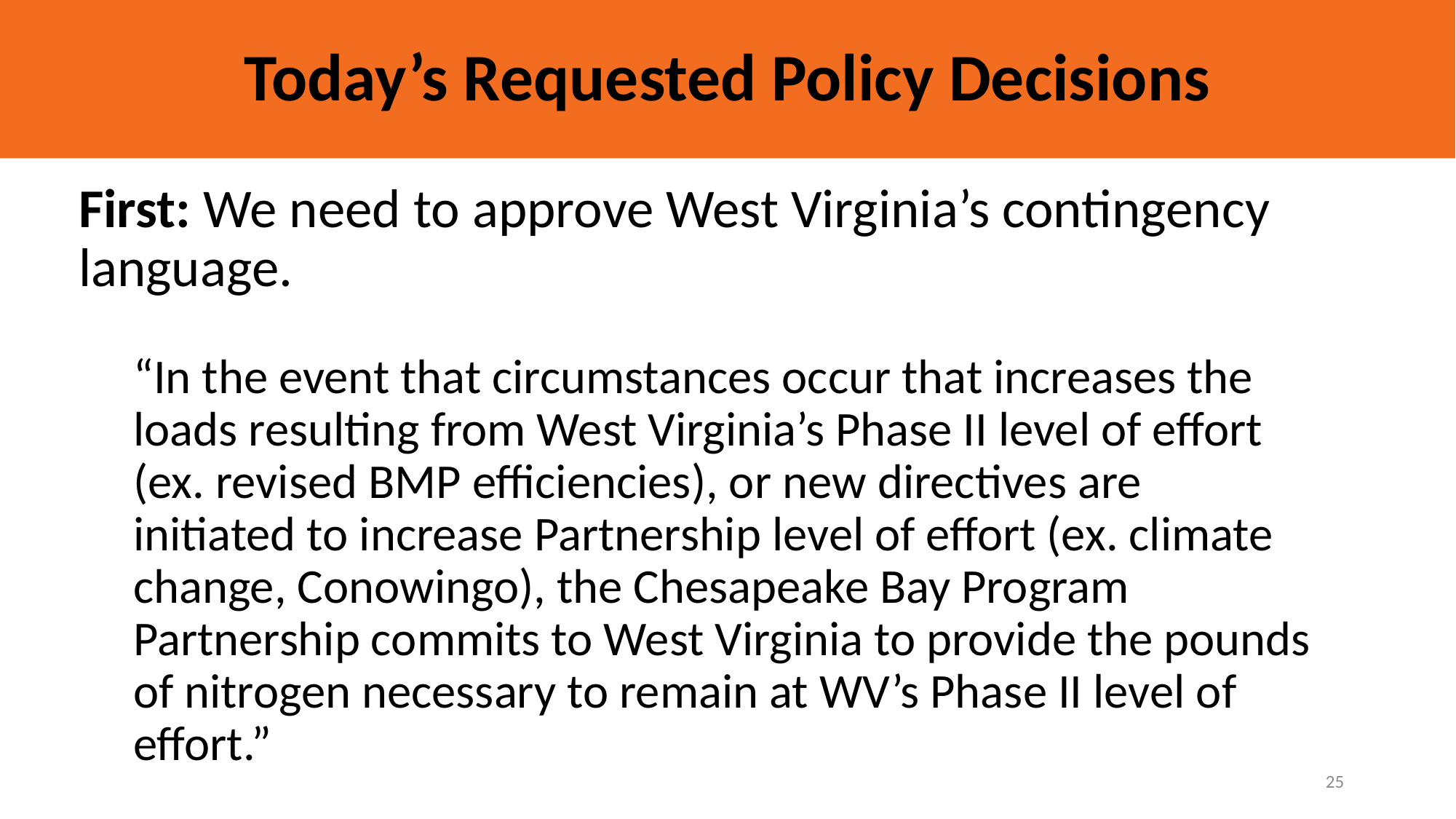

# Today’s Requested Policy Decisions
First: We need to approve West Virginia’s contingency language.
“In the event that circumstances occur that increases the loads resulting from West Virginia’s Phase II level of effort (ex. revised BMP efficiencies), or new directives are initiated to increase Partnership level of effort (ex. climate change, Conowingo), the Chesapeake Bay Program Partnership commits to West Virginia to provide the pounds of nitrogen necessary to remain at WV’s Phase II level of effort.”

25